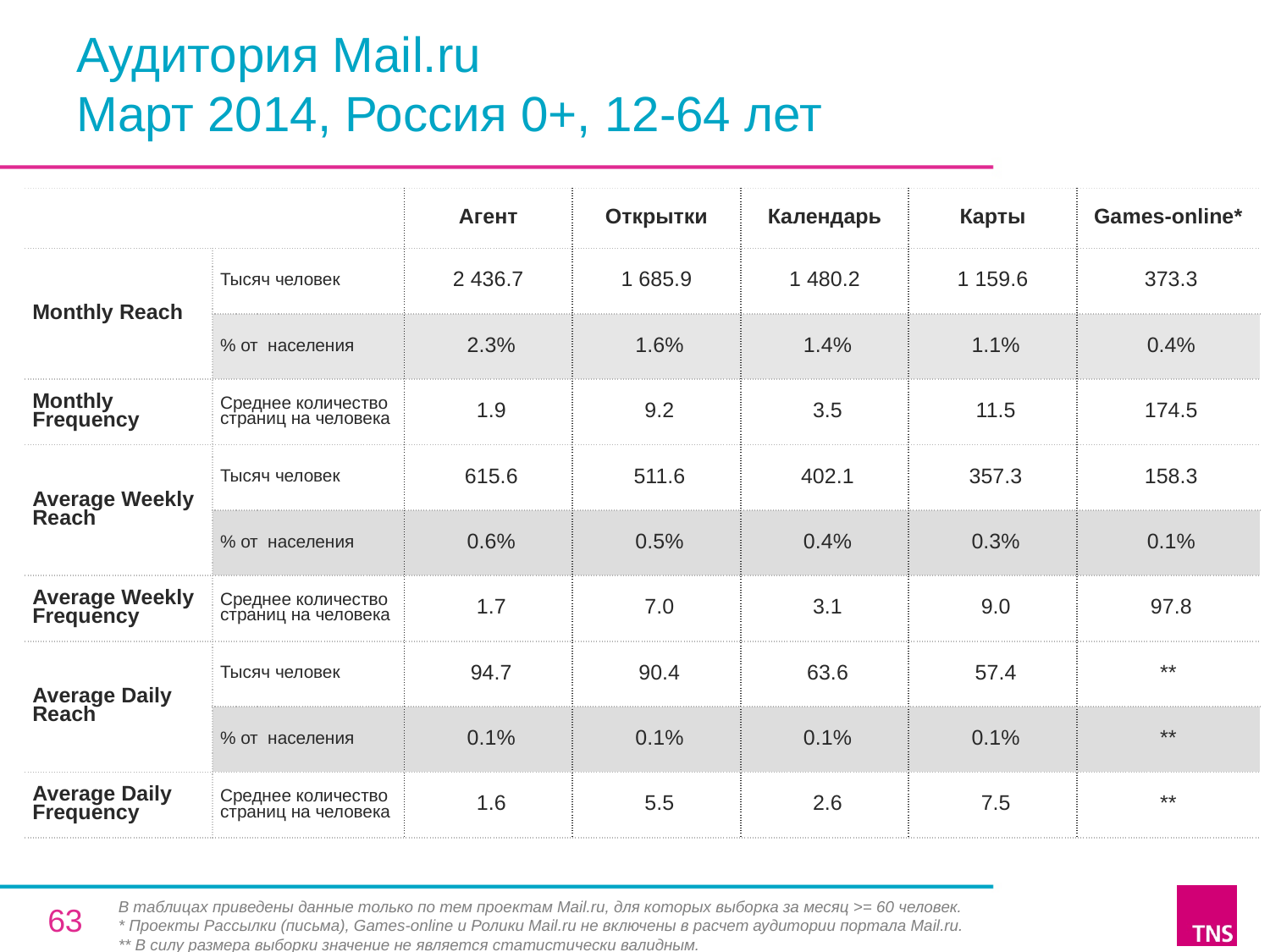

# Аудитория Mail.ru Март 2014, Россия 0+, 12-64 лет
|  |  | Агент | Открытки | Календарь | Карты | Games-online\* |
| --- | --- | --- | --- | --- | --- | --- |
| Monthly Reach | Тысяч человек | 2 436.7 | 1 685.9 | 1 480.2 | 1 159.6 | 373.3 |
|  | % от населения | 2.3% | 1.6% | 1.4% | 1.1% | 0.4% |
| Monthly Frequency | Среднее количество страниц на человека | 1.9 | 9.2 | 3.5 | 11.5 | 174.5 |
| Average Weekly Reach | Тысяч человек | 615.6 | 511.6 | 402.1 | 357.3 | 158.3 |
|  | % от населения | 0.6% | 0.5% | 0.4% | 0.3% | 0.1% |
| Average Weekly Frequency | Среднее количество страниц на человека | 1.7 | 7.0 | 3.1 | 9.0 | 97.8 |
| Average Daily Reach | Тысяч человек | 94.7 | 90.4 | 63.6 | 57.4 | \*\* |
|  | % от населения | 0.1% | 0.1% | 0.1% | 0.1% | \*\* |
| Average Daily Frequency | Среднее количество страниц на человека | 1.6 | 5.5 | 2.6 | 7.5 | \*\* |
В таблицах приведены данные только по тем проектам Mail.ru, для которых выборка за месяц >= 60 человек.
* Проекты Рассылки (письма), Games-online и Ролики Mail.ru не включены в расчет аудитории портала Mail.ru.
** В силу размера выборки значение не является статистически валидным.
63